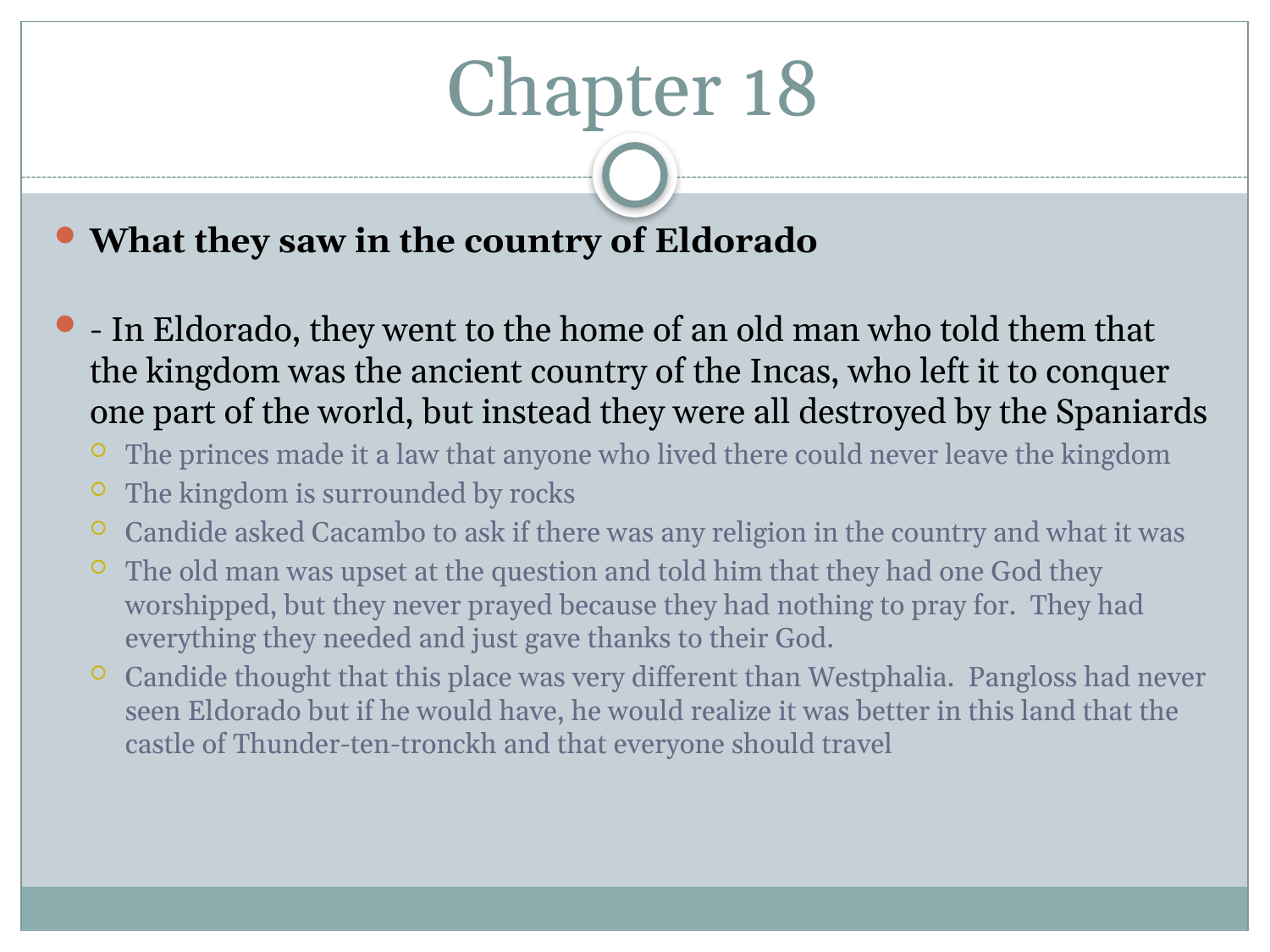

# Chapter 18
What they saw in the country of Eldorado
- In Eldorado, they went to the home of an old man who told them that the kingdom was the ancient country of the Incas, who left it to conquer one part of the world, but instead they were all destroyed by the Spaniards
The princes made it a law that anyone who lived there could never leave the kingdom
The kingdom is surrounded by rocks
Candide asked Cacambo to ask if there was any religion in the country and what it was
The old man was upset at the question and told him that they had one God they worshipped, but they never prayed because they had nothing to pray for.  They had everything they needed and just gave thanks to their God.
Candide thought that this place was very different than Westphalia.  Pangloss had never seen Eldorado but if he would have, he would realize it was better in this land that the castle of Thunder-ten-tronckh and that everyone should travel